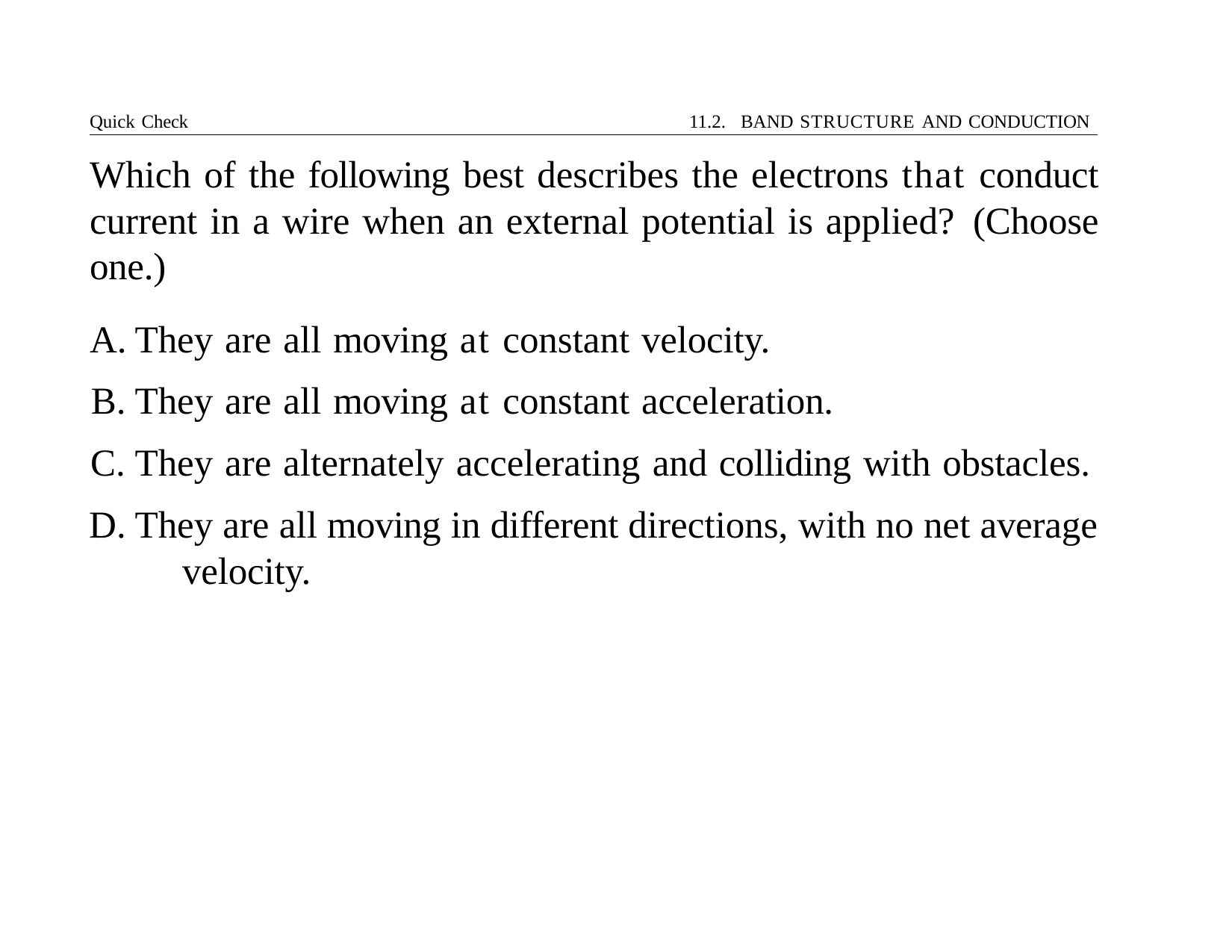

Quick Check	11.2.  BAND STRUCTURE AND CONDUCTION

# Which of the following best describes the electrons that conduct current in a wire when an external potential is applied? (Choose one.)
They are all moving at constant velocity.
They are all moving at constant acceleration.
They are alternately accelerating and colliding with obstacles.
They are all moving in different directions, with no net average 	velocity.